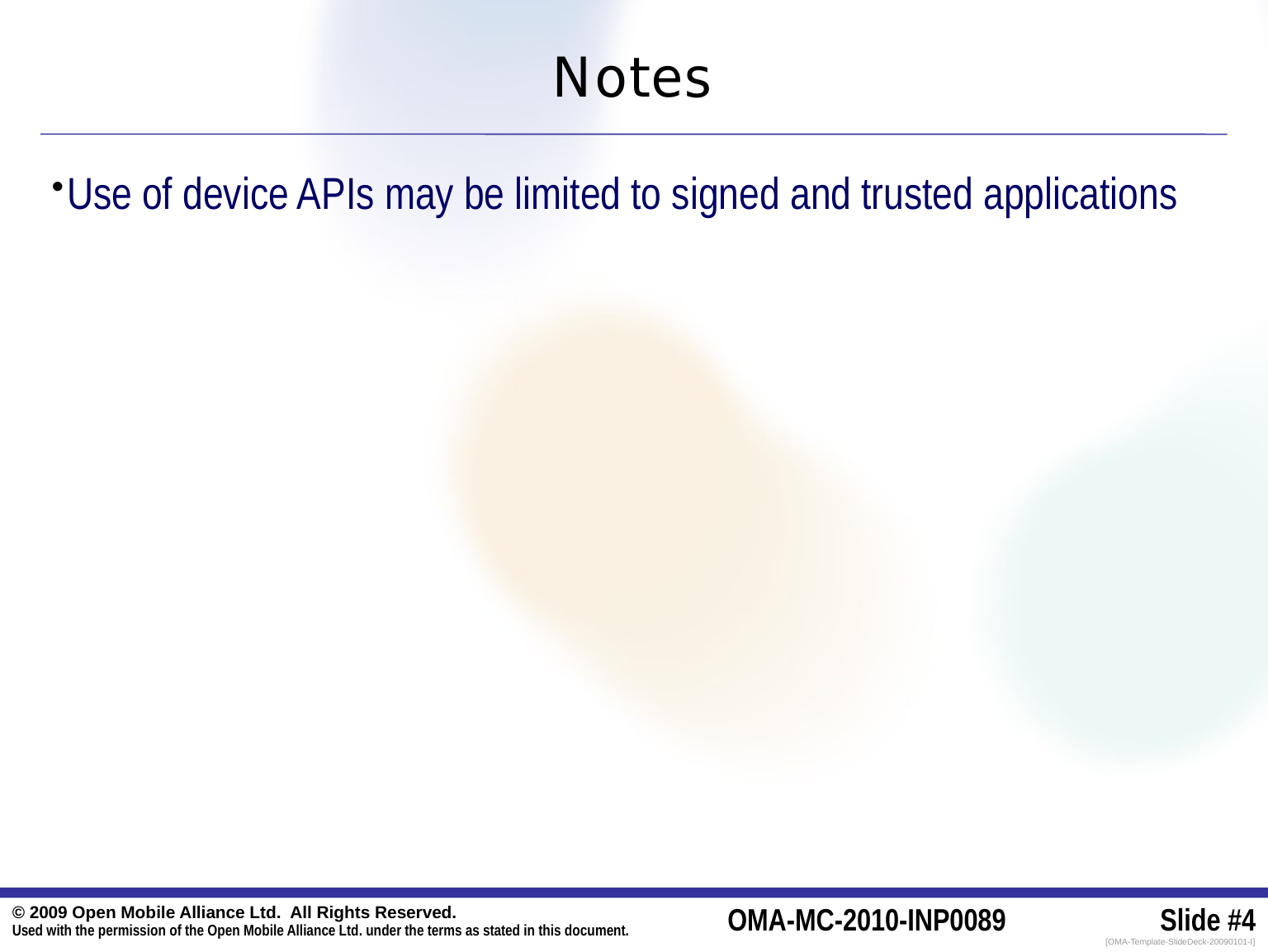

# Notes
Use of device APIs may be limited to signed and trusted applications